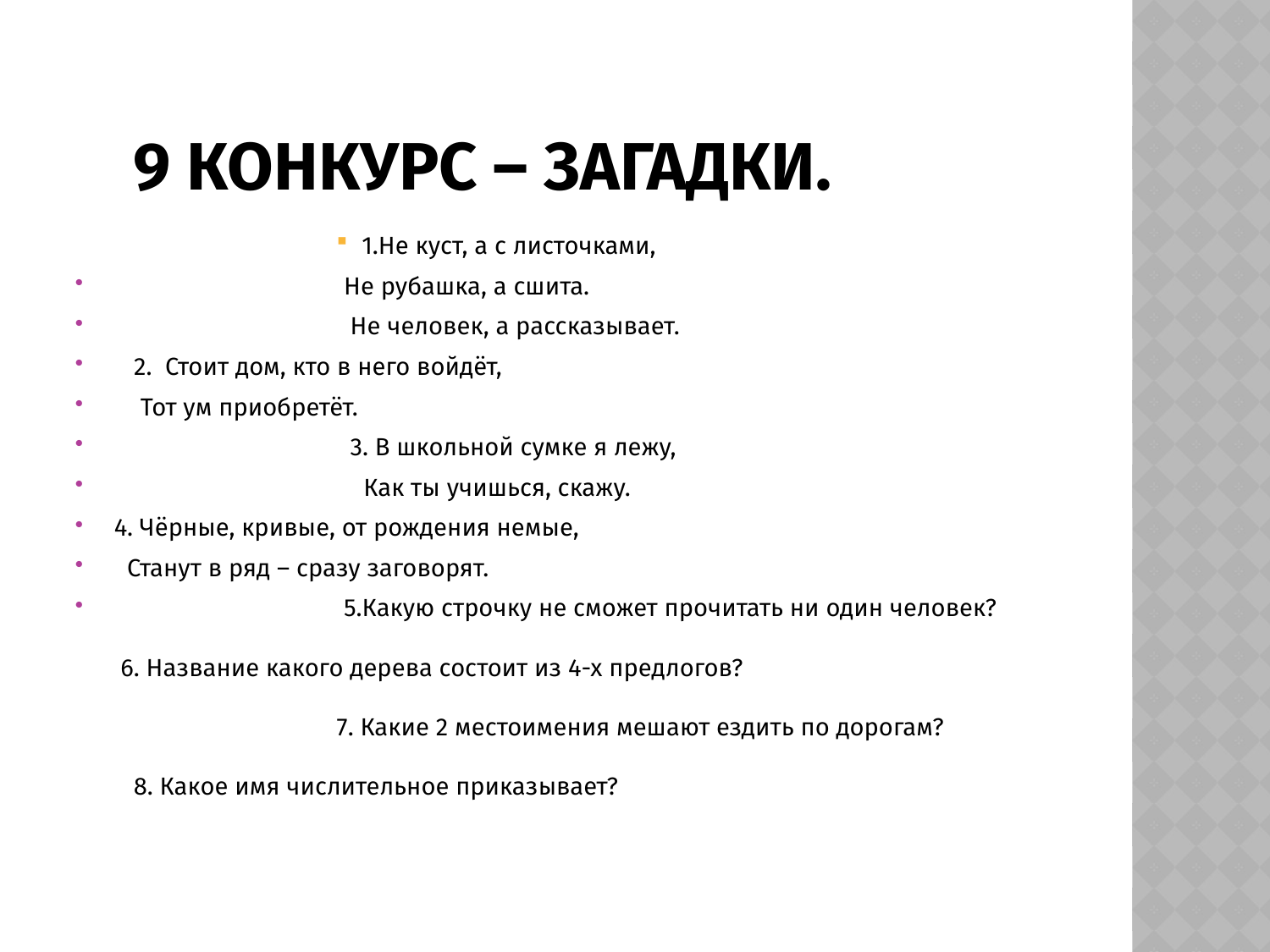

# 9 КОНКУРС – Загадки.
1.Не куст, а с листочками,
                                   Не рубашка, а сшита.
                                    Не человек, а рассказывает.
   2.  Стоит дом, кто в него войдёт,
    Тот ум приобретёт.
                                    3. В школьной сумке я лежу,
                                      Как ты учишься, скажу.
4. Чёрные, кривые, от рождения немые,
  Станут в ряд – сразу заговорят.
                                   5.Какую строчку не сможет прочитать ни один человек?
 6. Название какого дерева состоит из 4-х предлогов?
                                  7. Какие 2 местоимения мешают ездить по дорогам?
   8. Какое имя числительное приказывает?